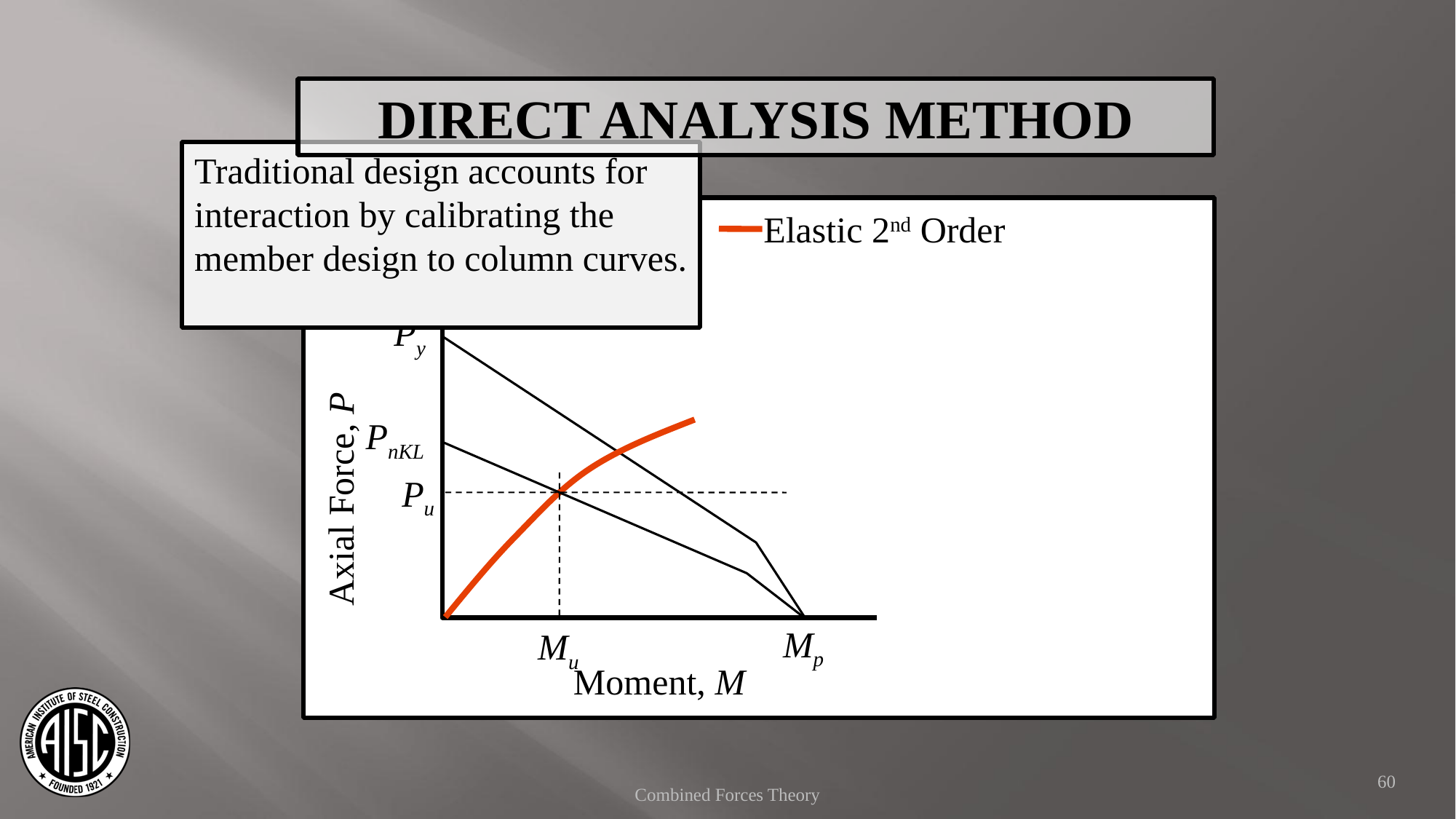

DIRECT ANALYSIS METHOD
Traditional design accounts for interaction by calibrating the member design to column curves.

Elastic 2nd Order

Py

Axial Force, P
PnKL

Pu
Mp
Mu
Moment, M
60
Combined Forces Theory